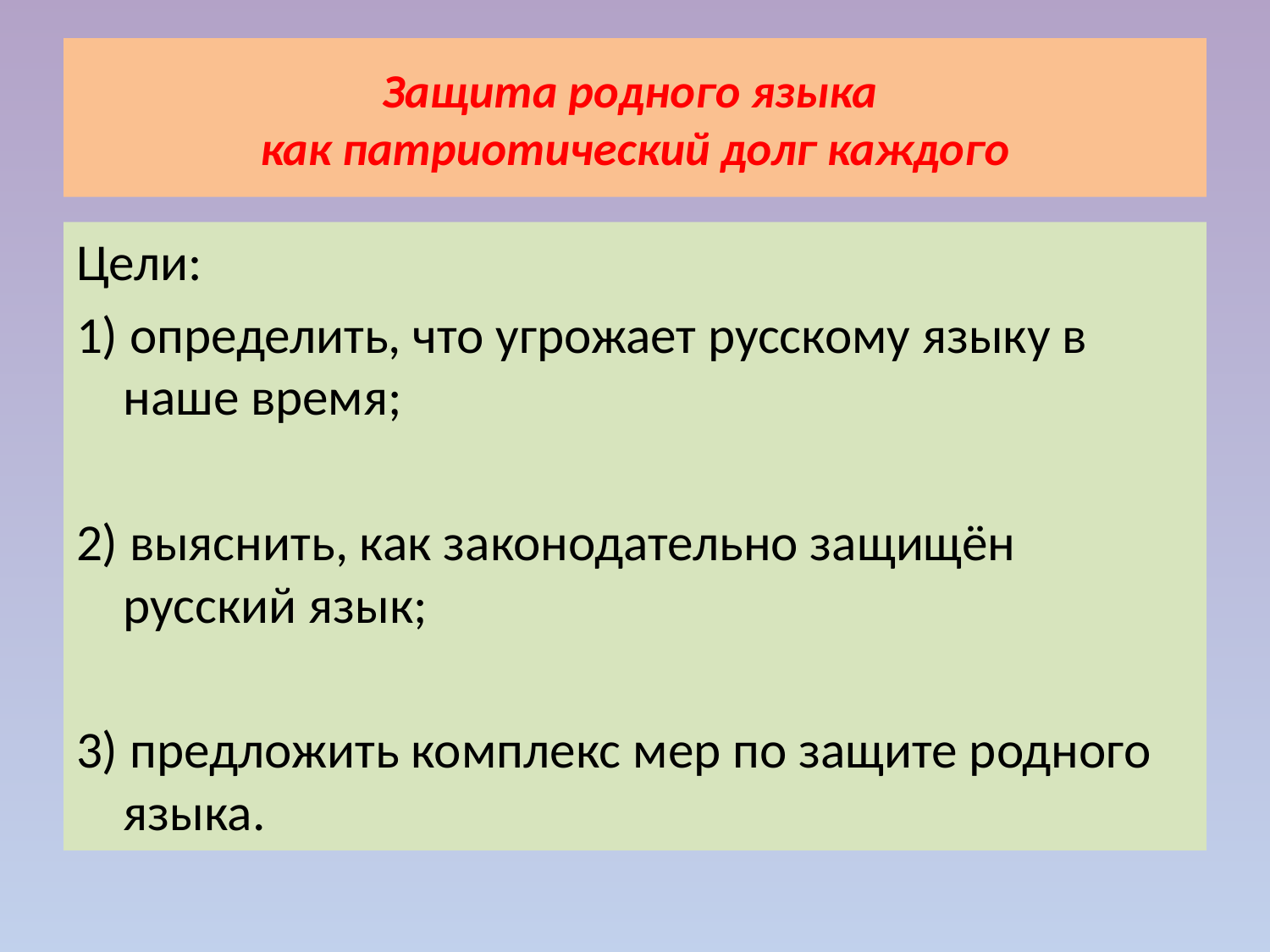

# Защита родного языка как патриотический долг каждого
Цели:
1) определить, что угрожает русскому языку в наше время;

2) выяснить, как законодательно защищён русский язык;

3) предложить комплекс мер по защите родного языка.